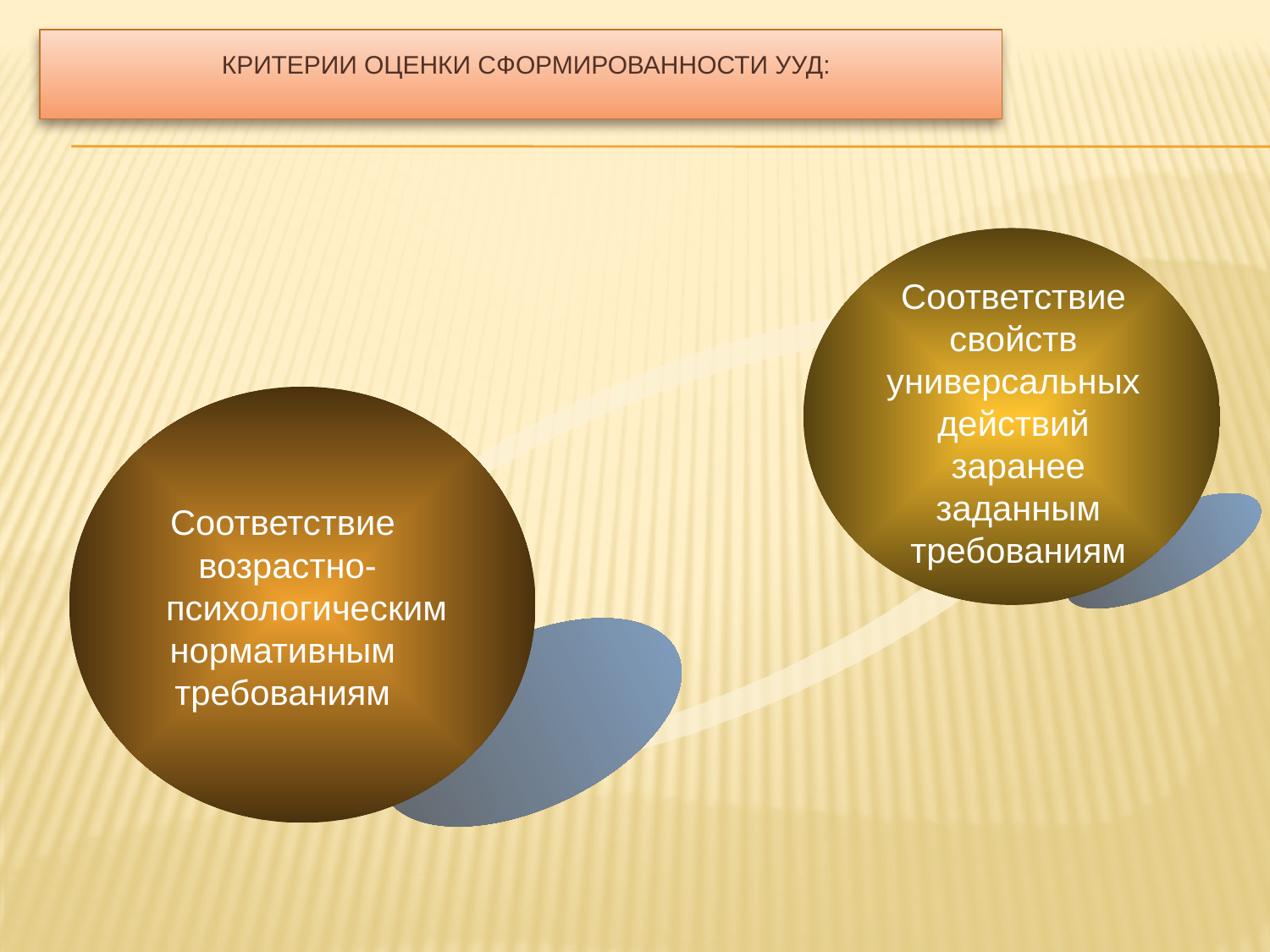

# Критерии оценки сформированности УУД:

Соответствие
свойств
универсальных
действий
заранее
заданным
требованиям

Соответствие
возрастно-психологическим
нормативным
требованиям